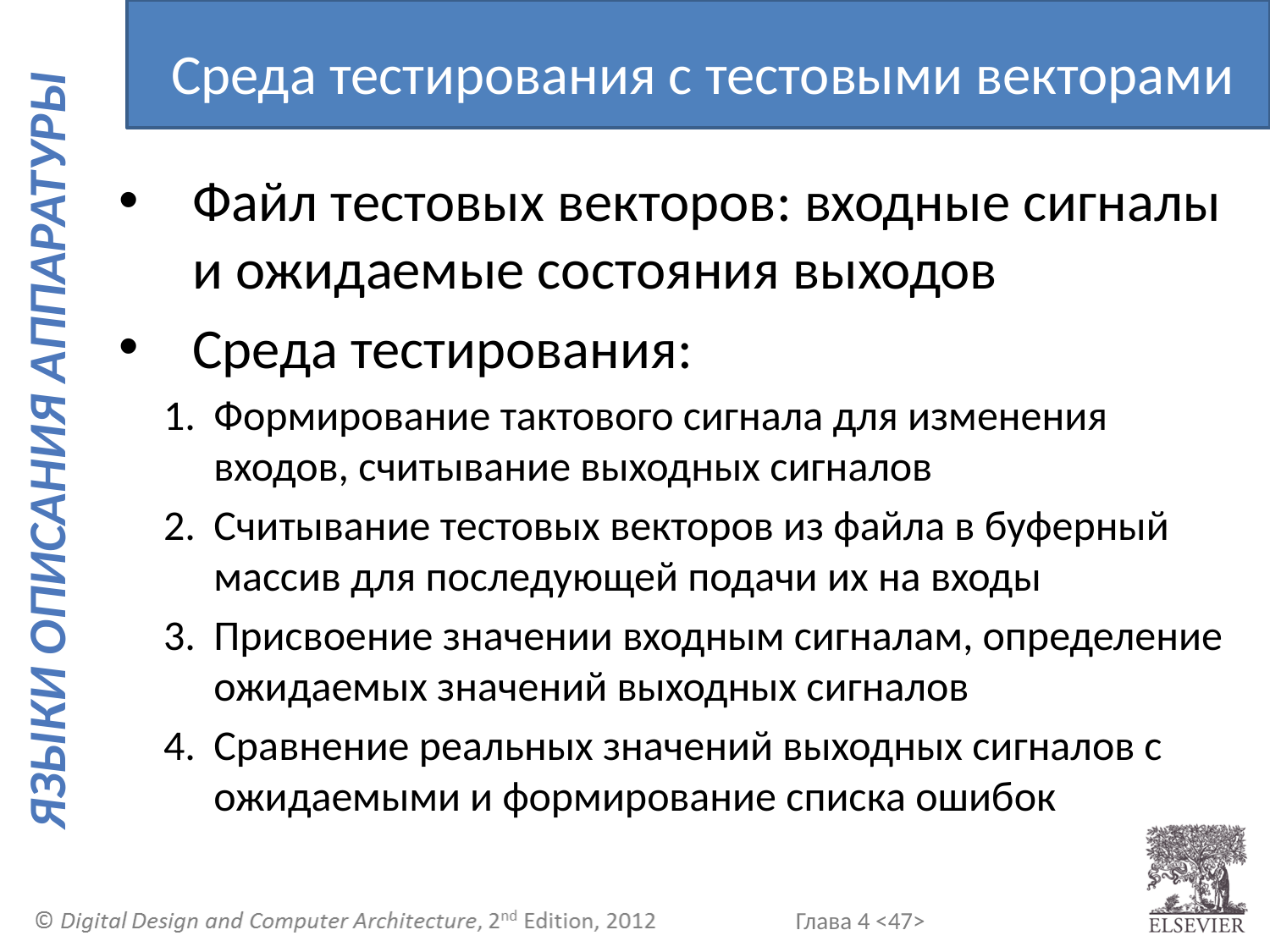

Среда тестирования с тестовыми векторами

Файл тестовых векторов: входные сигналы и ожидаемые состояния выходов
Среда тестирования:
Формирование тактового сигнала для изменения входов, считывание выходных сигналов
Считывание тестовых векторов из файла в буферный массив для последующей подачи их на входы
Присвоение значении входным сигналам, определение ожидаемых значений выходных сигналов
Сравнение реальных значений выходных сигналов с ожидаемыми и формирование списка ошибок